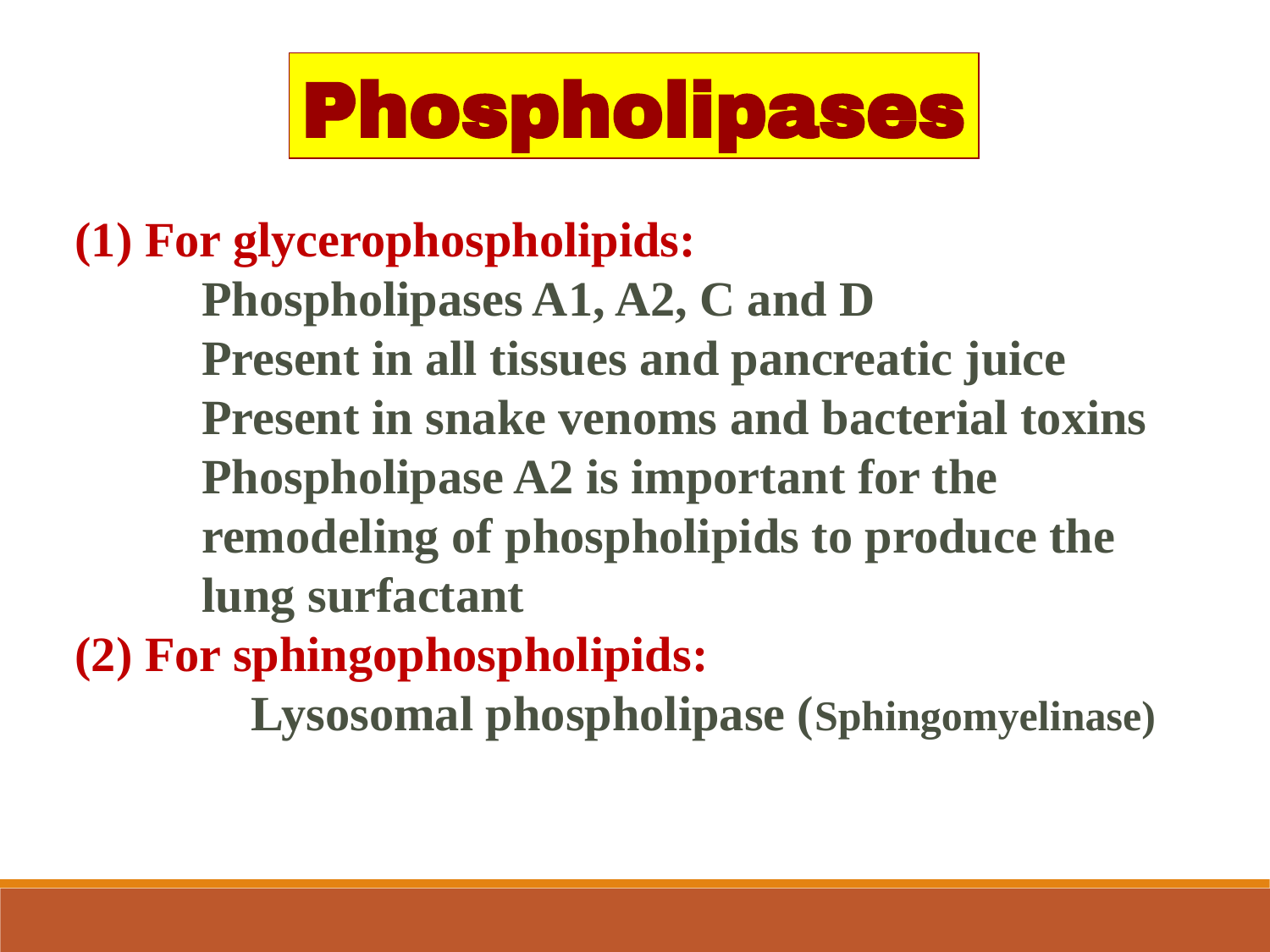

Phospholipases
(1) For glycerophospholipids:
Phospholipases A1, A2, C and D
Present in all tissues and pancreatic juice
Present in snake venoms and bacterial toxins
Phospholipase A2 is important for the remodeling of phospholipids to produce the lung surfactant
(2) For sphingophospholipids:
    Lysosomal phospholipase (Sphingomyelinase)